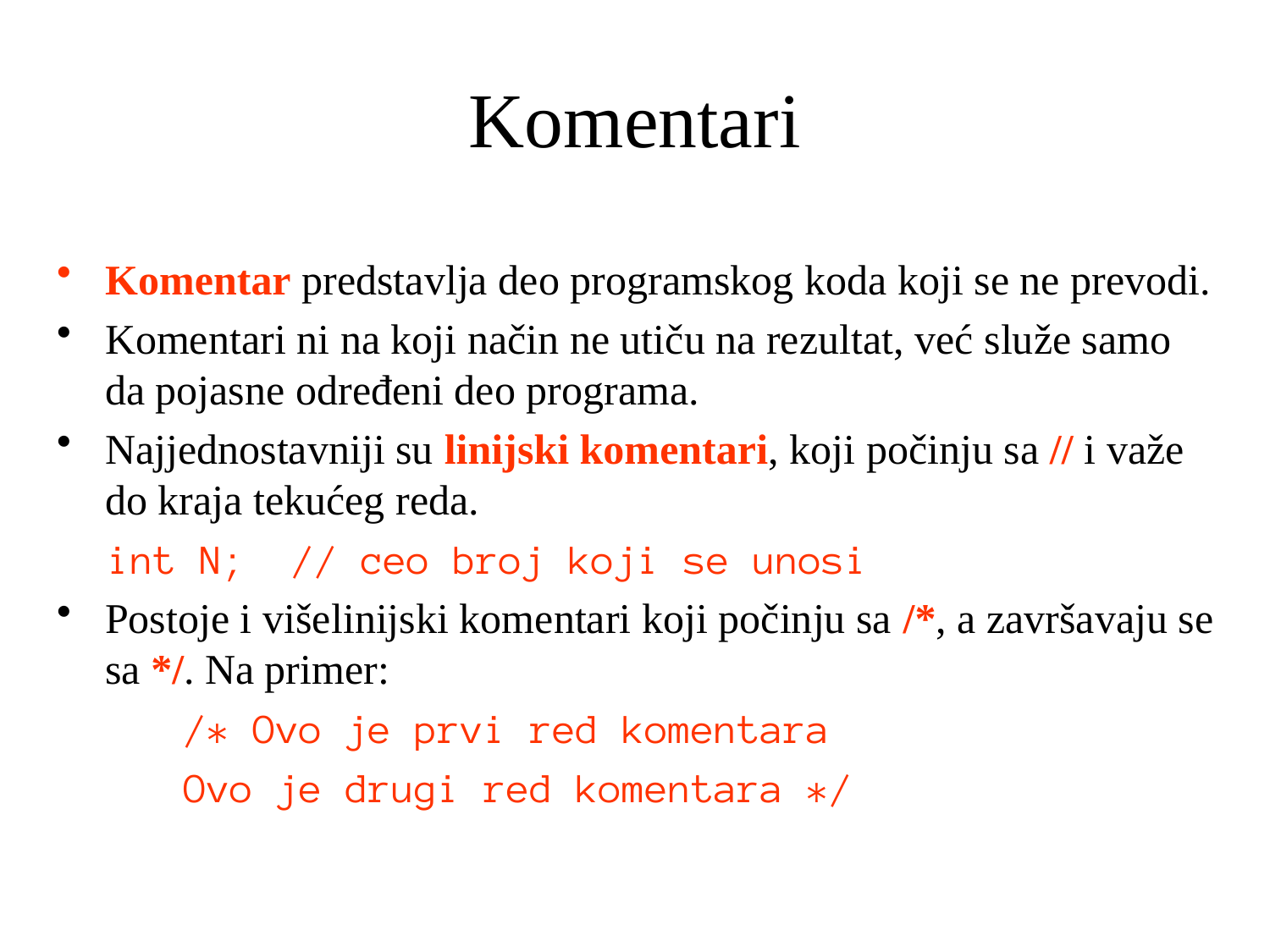

# Komentari
Komentar predstavlja deo programskog koda koji se ne prevodi.
Komentari ni na koji način ne utiču na rezultat, već služe samo da pojasne određeni deo programa.
Najjednostavniji su linijski komentari, koji počinju sa // i važe do kraja tekućeg reda.
	int N;  // ceo broj koji se unosi
Postoje i višelinijski komentari koji počinju sa /*, a završavaju se sa */. Na primer:
	/* Ovo je prvi red komentara
    	Ovo je drugi red komentara */